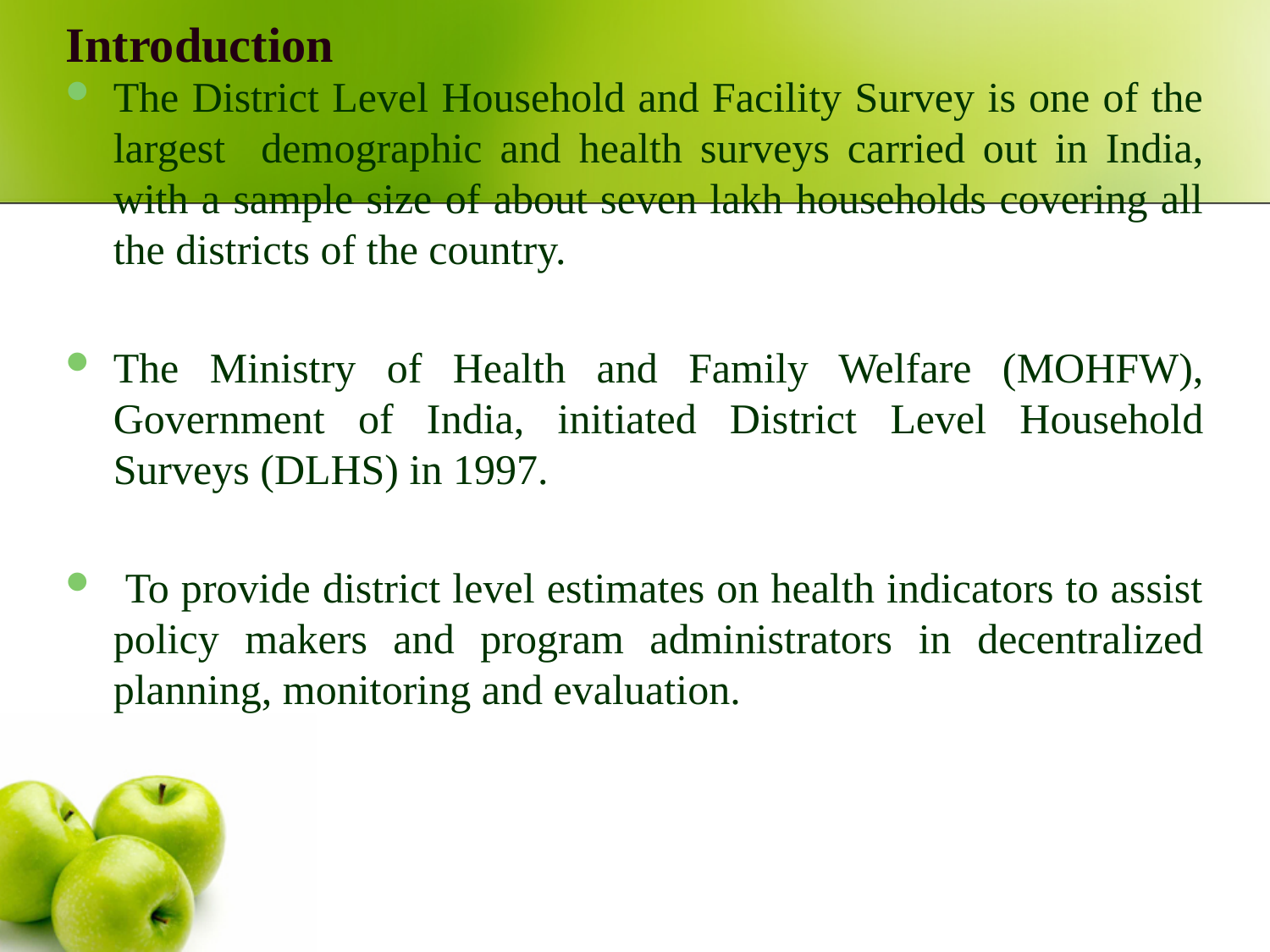

# Introduction
The District Level Household and Facility Survey is one of the largest  demographic and health surveys carried out in India, with a sample size of about seven lakh households covering all the districts of the country.

The Ministry of Health and Family Welfare (MOHFW), Government of India, initiated District Level Household Surveys (DLHS) in 1997.

 To provide district level estimates on health indicators to assist policy makers and program administrators in decentralized planning, monitoring and evaluation.